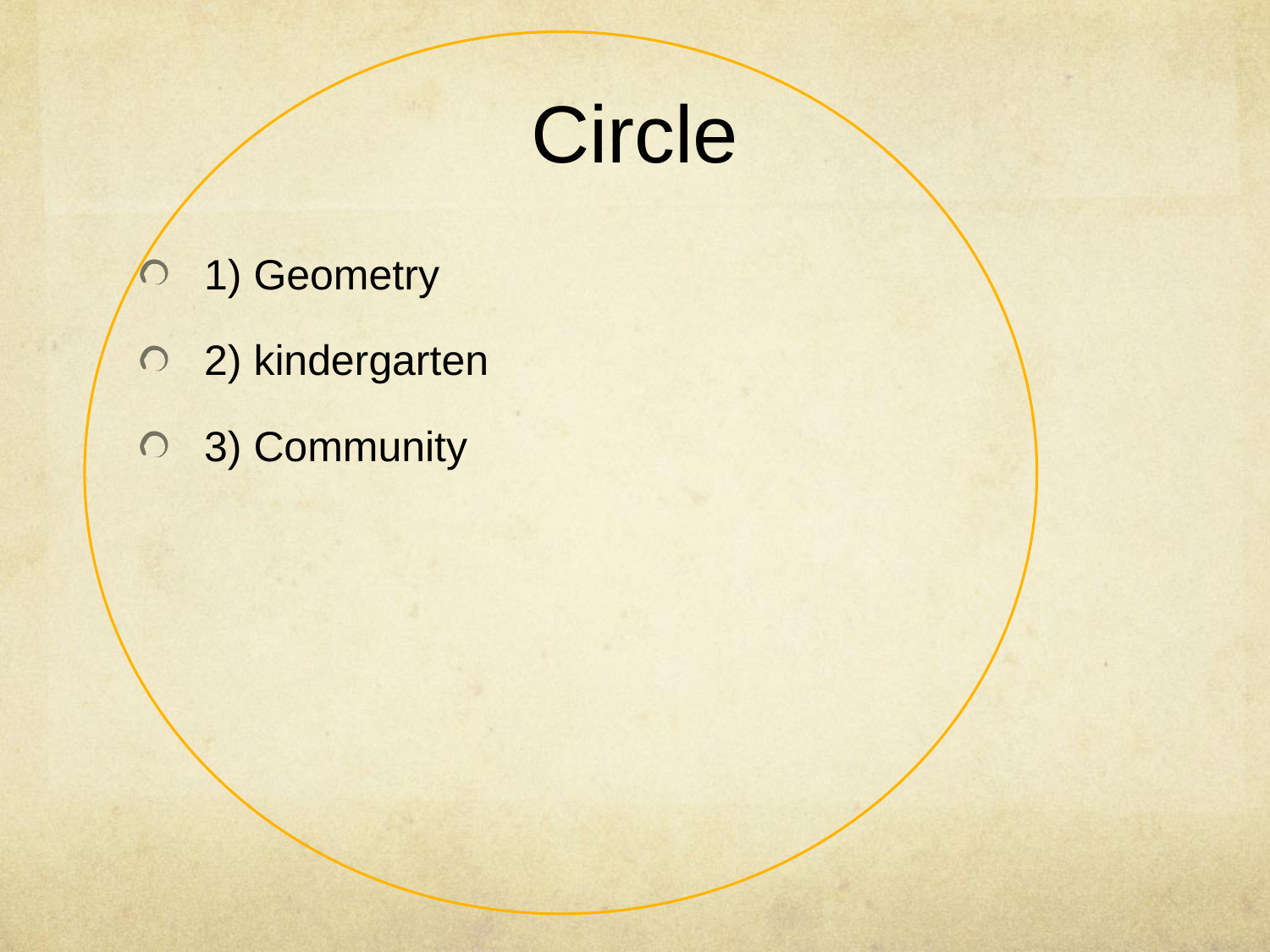

# Circle
1) Geometry
2) kindergarten
3) Community